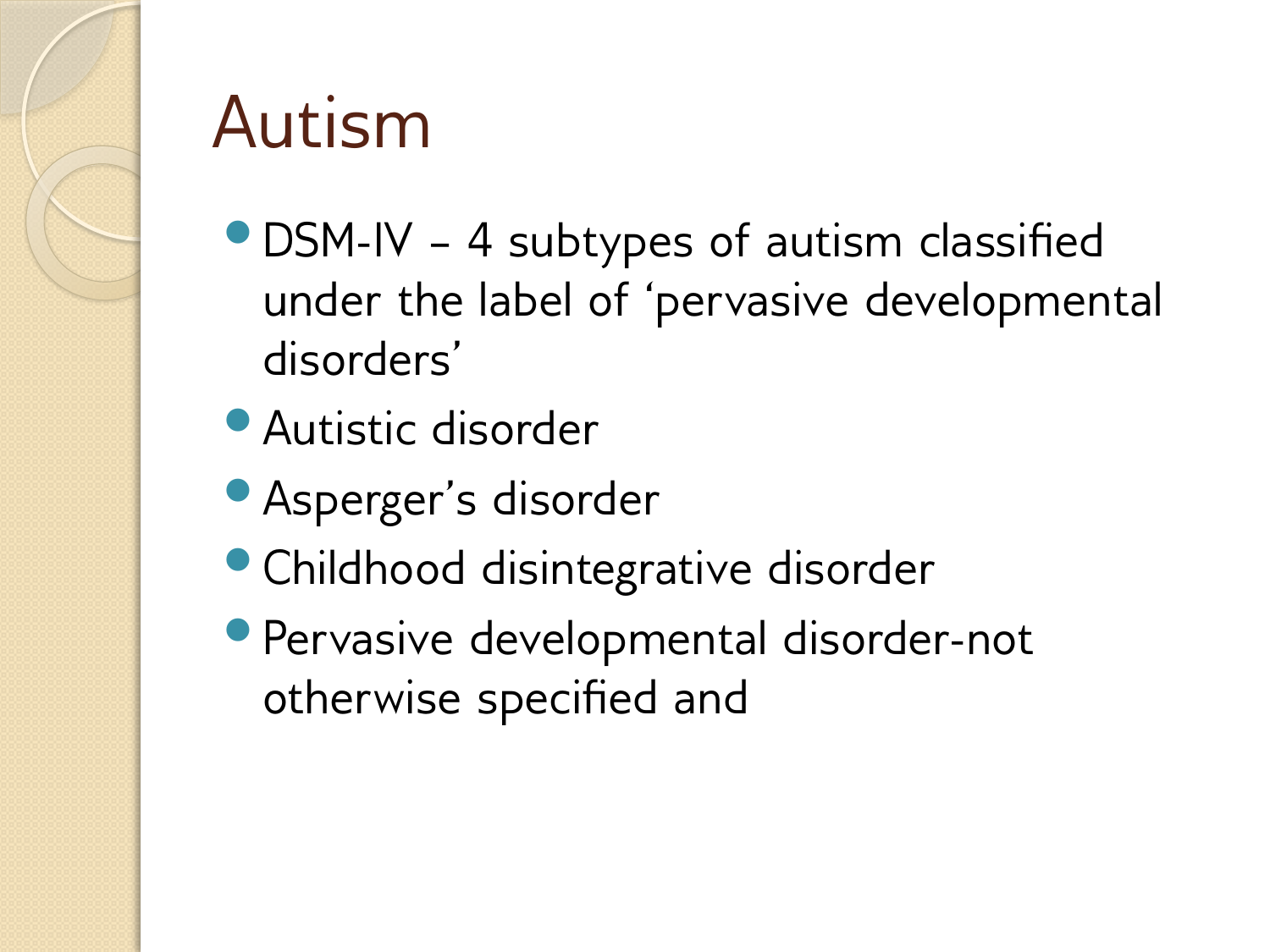

# Autism
DSM-IV – 4 subtypes of autism classified under the label of ‘pervasive developmental disorders’
Autistic disorder
Asperger’s disorder
Childhood disintegrative disorder
Pervasive developmental disorder-not otherwise specified and